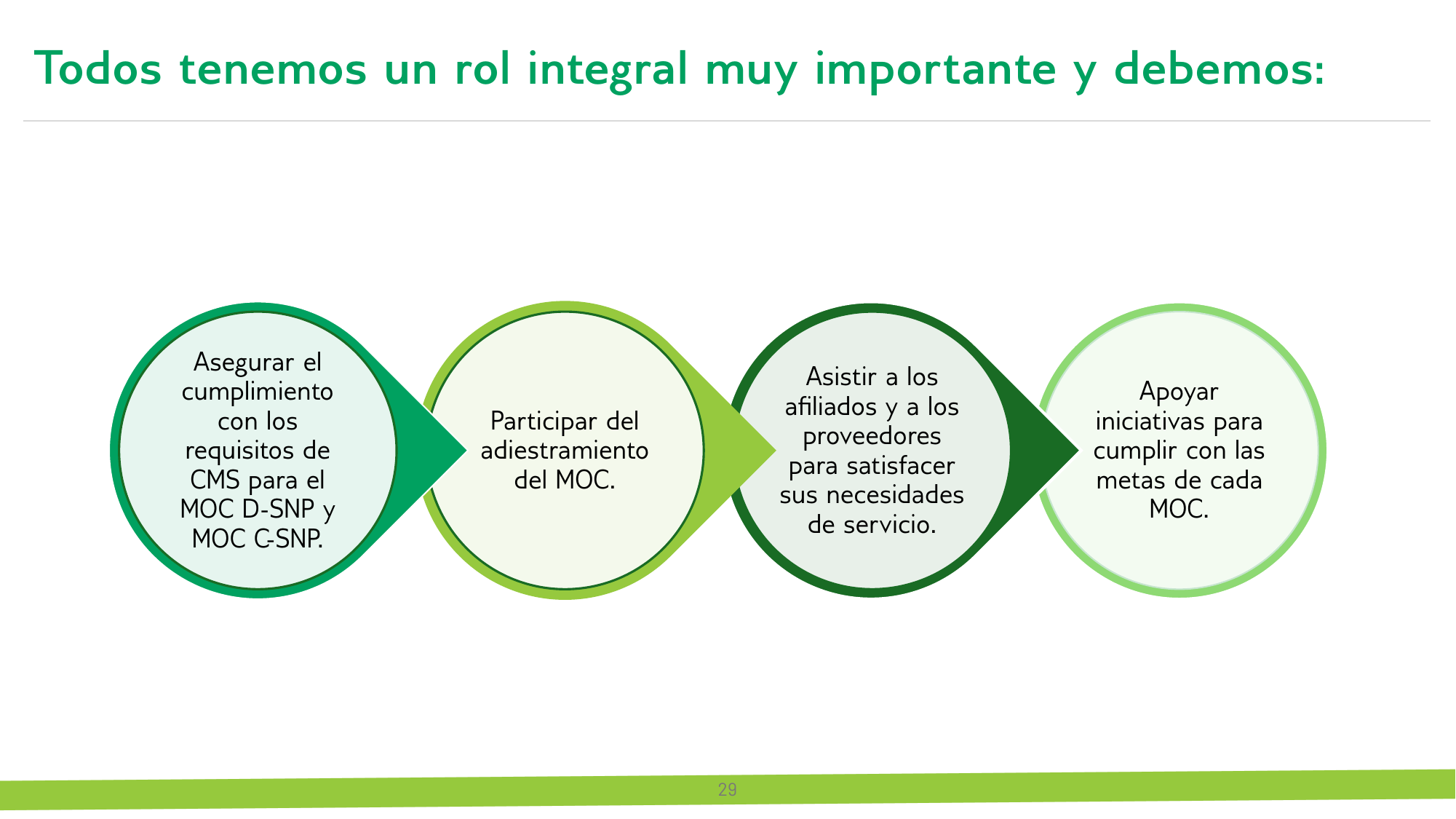

Todos tenemos un rol integral muy importante y debemos:
Apoyar iniciativas para cumplir con las metas de cada MOC.
Asistir a los afiliados y a los proveedores para satisfacer sus necesidades de servicio.
Participar del adiestramiento del MOC.
Asegurar el cumplimiento con los requisitos de CMS para el MOC D-SNP y MOC C-SNP.
29